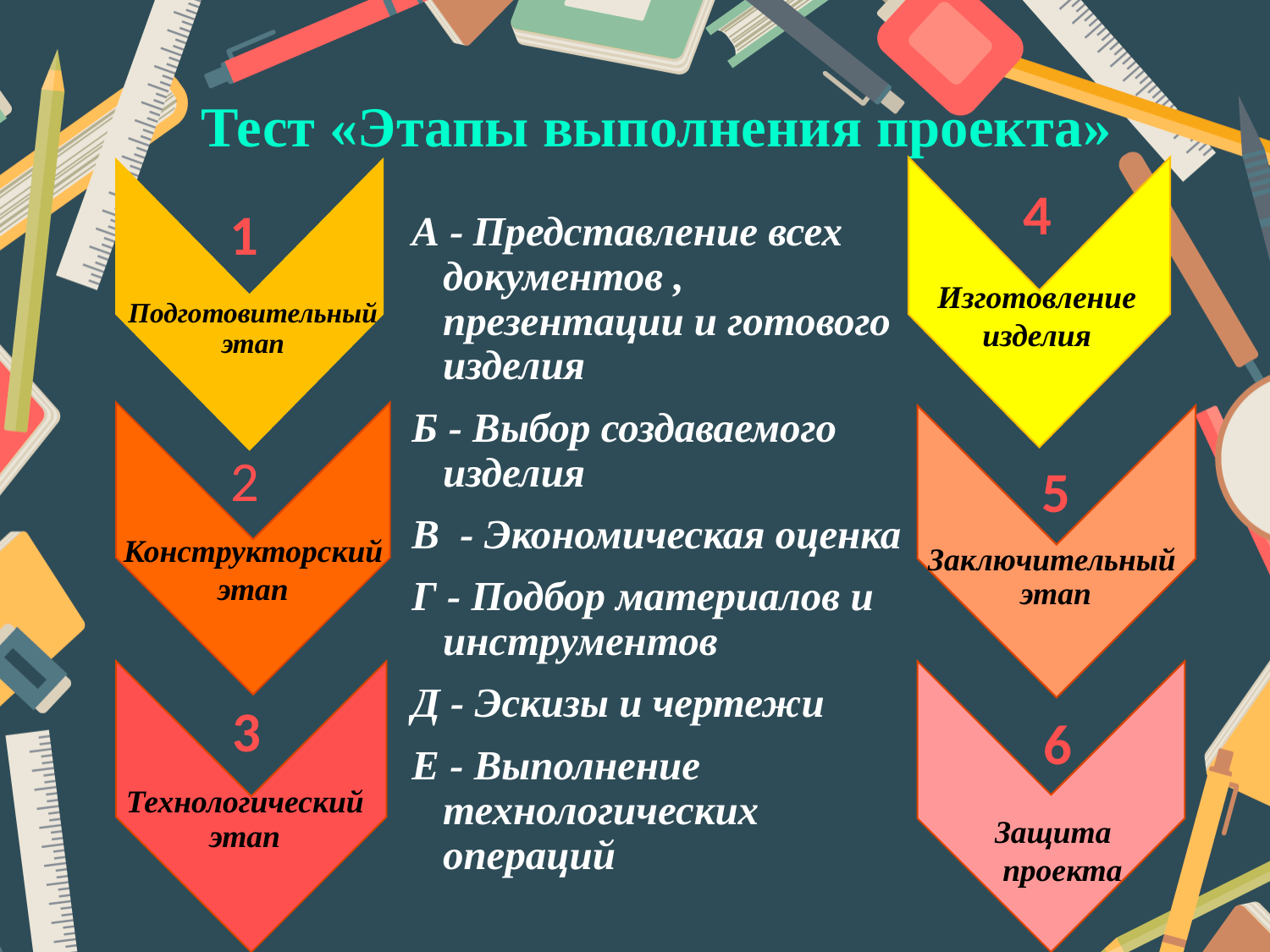

# Тест «Этапы выполнения проекта»

4
1
А - Представление всех документов , презентации и готового изделия
Б - Выбор создаваемого изделия
В  - Экономическая оценка
Г - Подбор материалов и инструментов
Д - Эскизы и чертежи
Е - Выполнение технологических операций

Изготовление изделия
Подготовительный этап

2
5
Заключительный  этап
Конструкторский этап

3
6
Технологический этап
Защита
 проекта